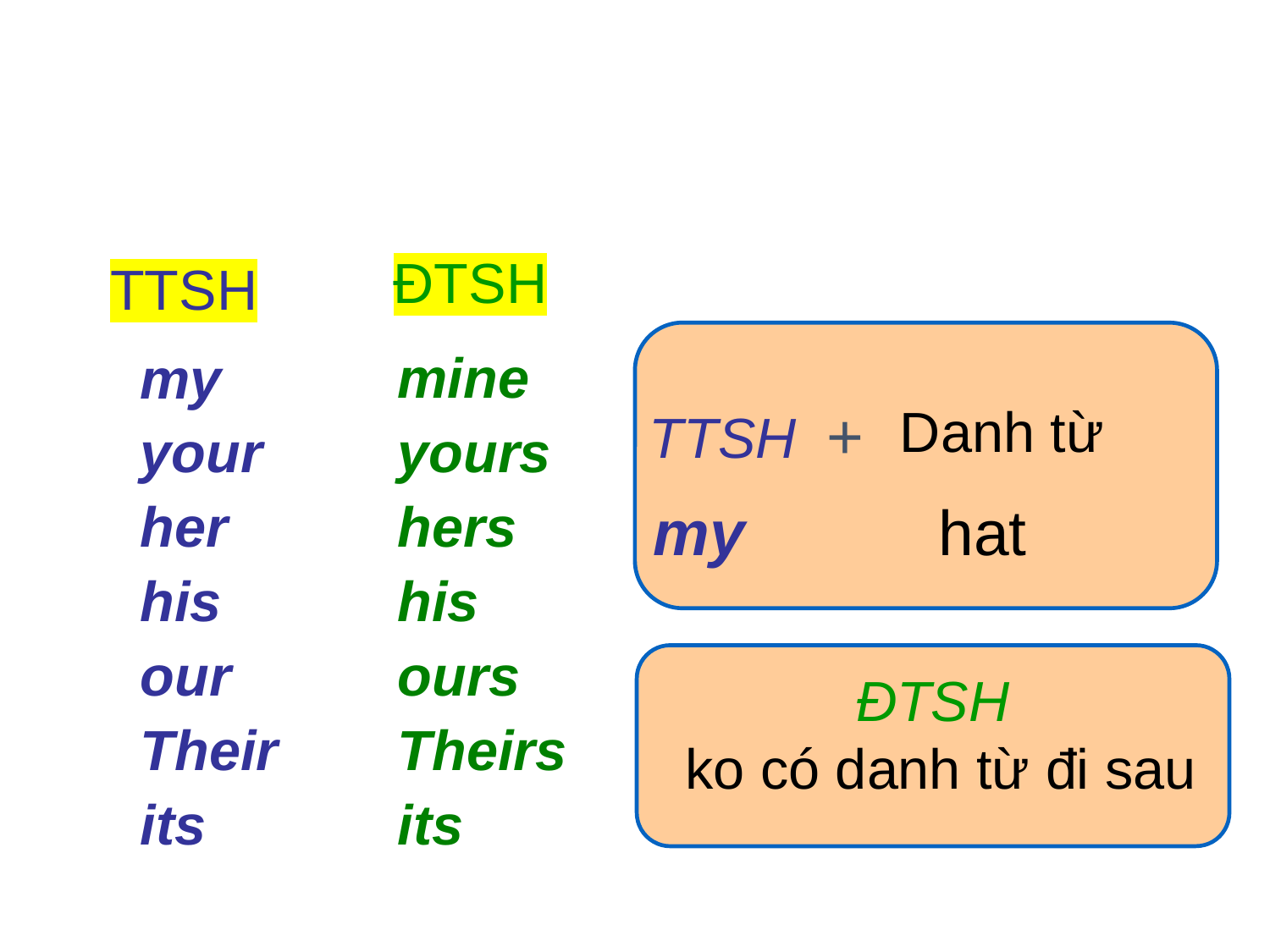

15-3 POSSESSIVE PRONOUNS: MINE, YOURS, HIS,
        HERS, OURS, THEIRS
ĐTSH
TTSH

mine
yours
hers
his
ours
Theirs
its
my
your
her
his
our
Their
its
+
Danh từ
TTSH
my           hat

ĐTSH
 ko có danh từ đi sau